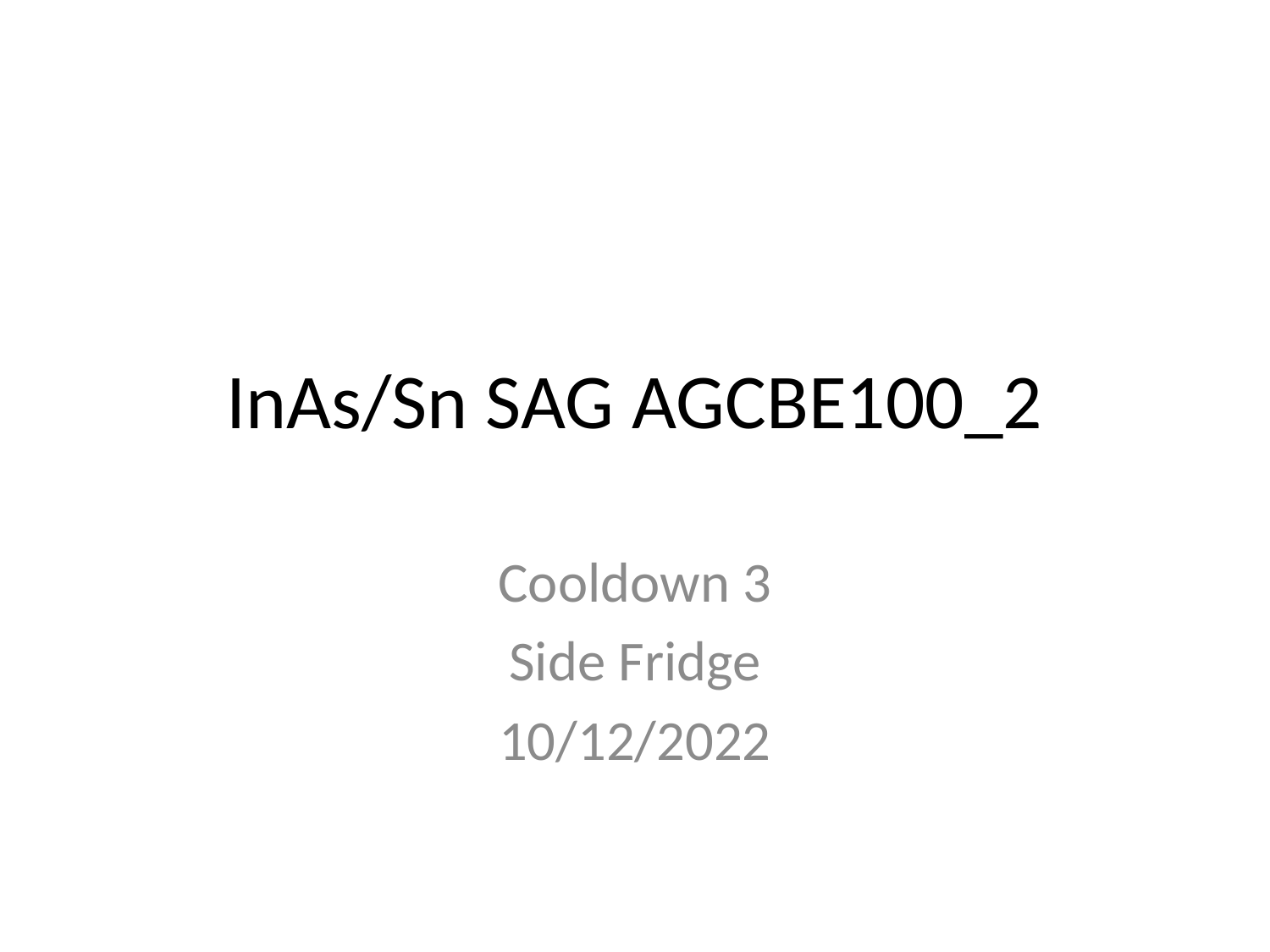

# InAs/Sn SAG AGCBE100_2
Cooldown 3
Side Fridge
10/12/2022